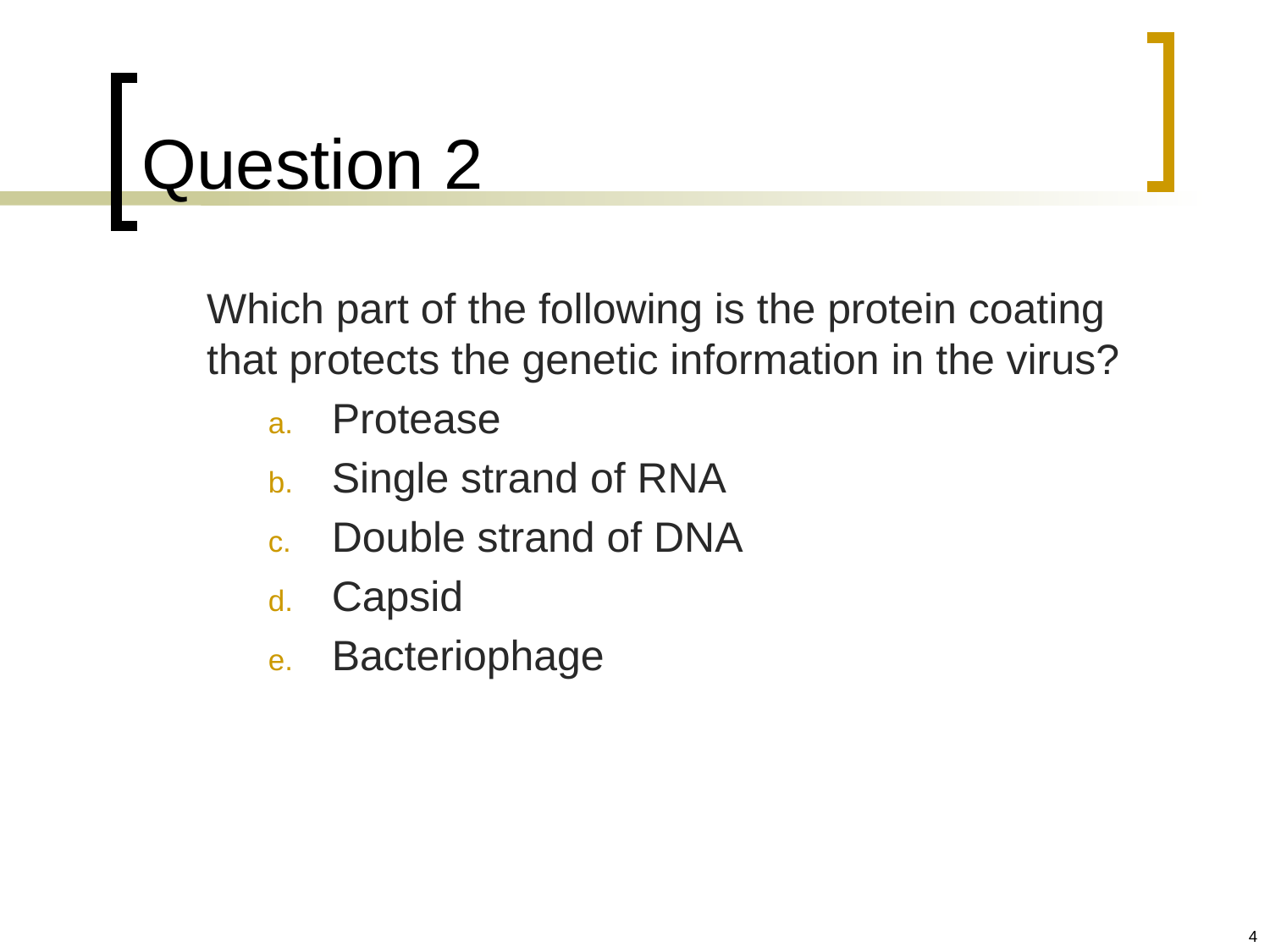

# Question 2
	Which part of the following is the protein coating that protects the genetic information in the virus?
Protease
Single strand of RNA
Double strand of DNA
Capsid
Bacteriophage